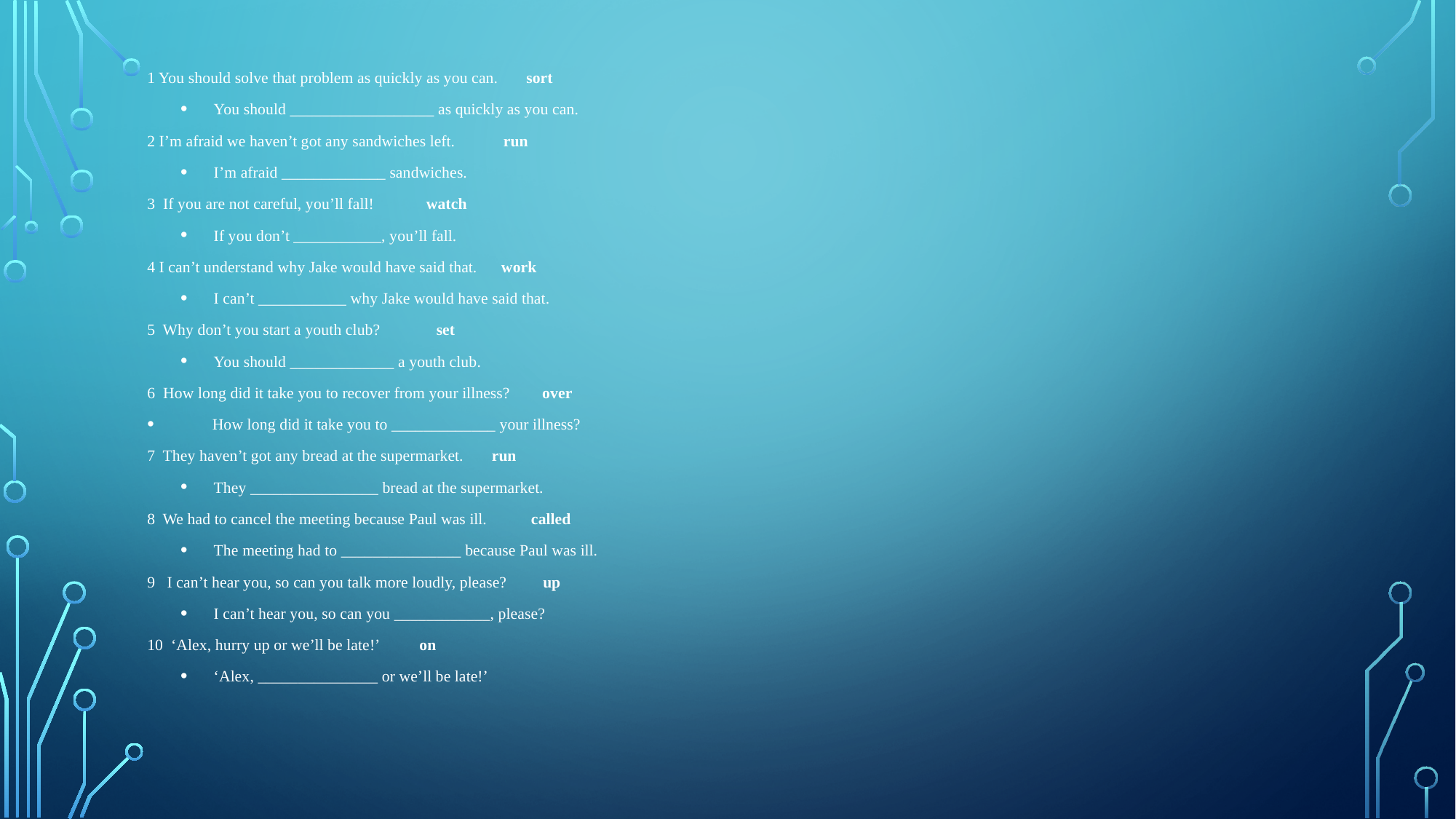

1 You should solve that problem as quickly as you can.       sort
You should __________________ as quickly as you can.
2 I’m afraid we haven’t got any sandwiches left.            run
I’m afraid _____________ sandwiches.
3  If you are not careful, you’ll fall!             watch
If you don’t ___________, you’ll fall.
4 I can’t understand why Jake would have said that.      work
I can’t ___________ why Jake would have said that.
5  Why don’t you start a youth club?              set
You should _____________ a youth club.
6  How long did it take you to recover from your illness?        over
        How long did it take you to _____________ your illness?
7  They haven’t got any bread at the supermarket.       run
They ________________ bread at the supermarket.
8  We had to cancel the meeting because Paul was ill.           called
The meeting had to _______________ because Paul was ill.
9   I can’t hear you, so can you talk more loudly, please?         up
I can’t hear you, so can you ____________, please?
10  ‘Alex, hurry up or we’ll be late!’          on
‘Alex, _______________ or we’ll be late!’